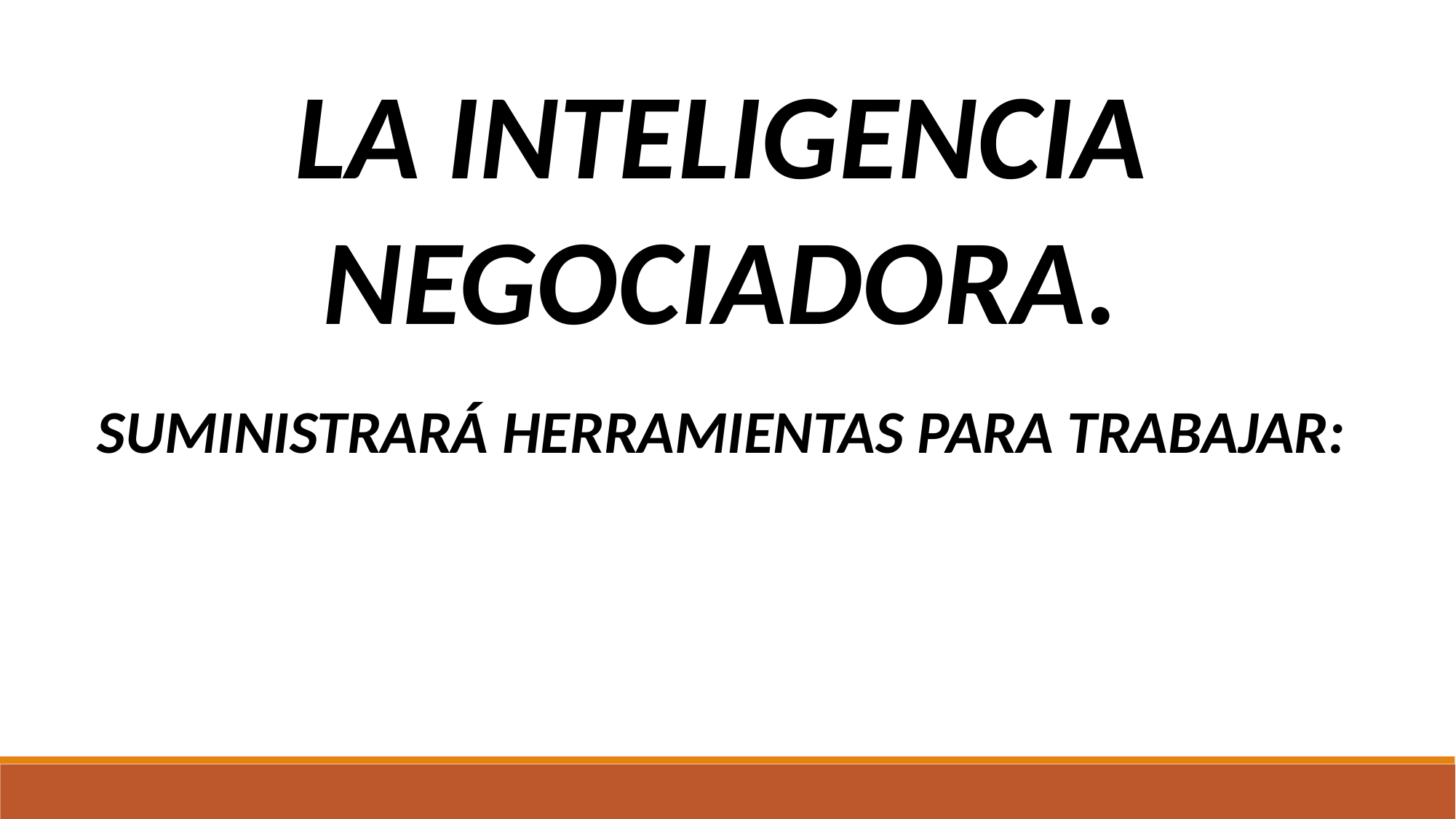

LA INTELIGENCIA NEGOCIADORA.

SUMINISTRARÁ HERRAMIENTAS PARA TRABAJAR: